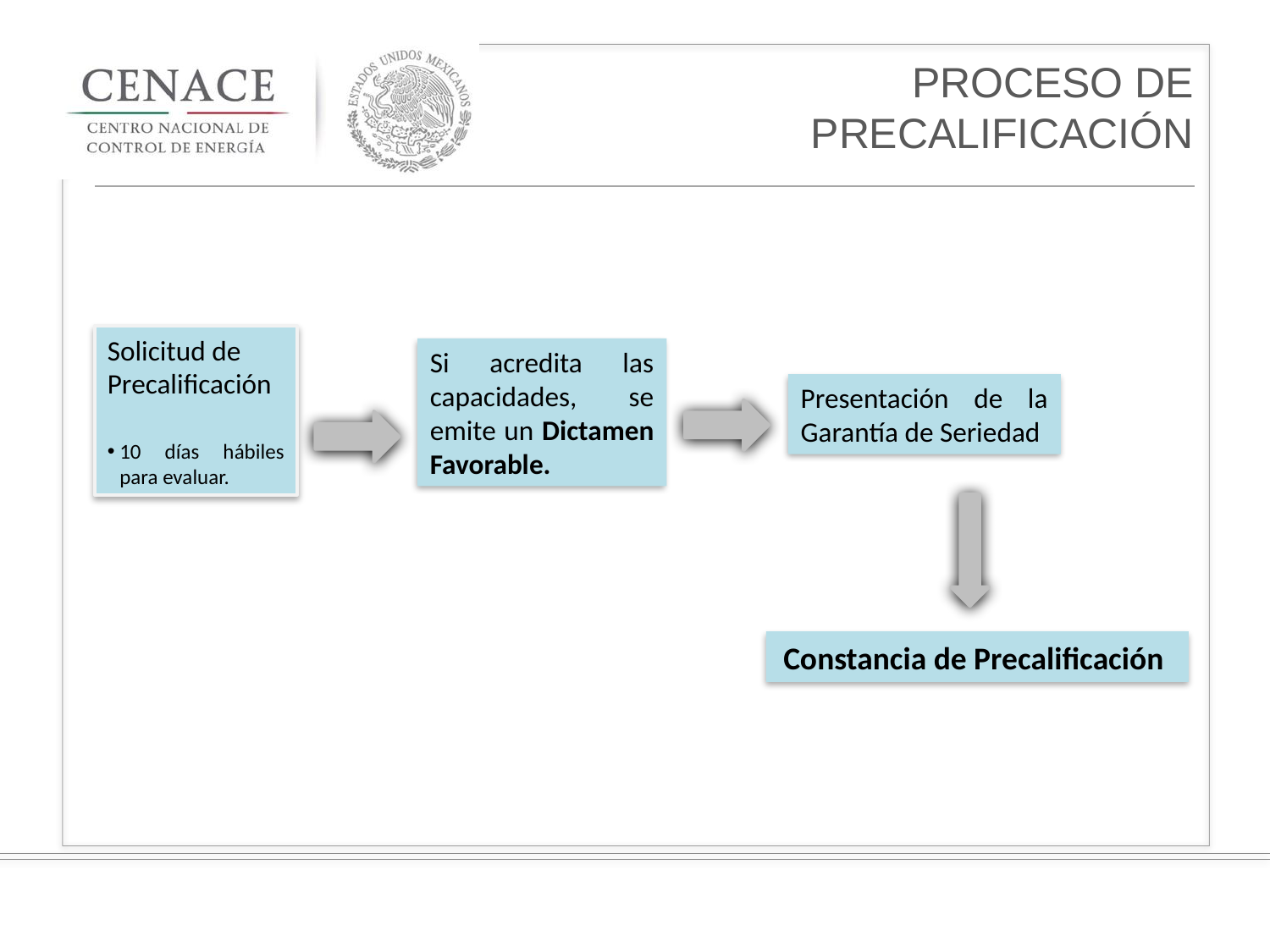

# PROCESO DE PRECALIFICACIÓN
Solicitud de Precalificación

10 días hábiles para evaluar.
Si acredita las capacidades, se emite un Dictamen Favorable.
Presentación de la Garantía de Seriedad

Constancia de Precalificación